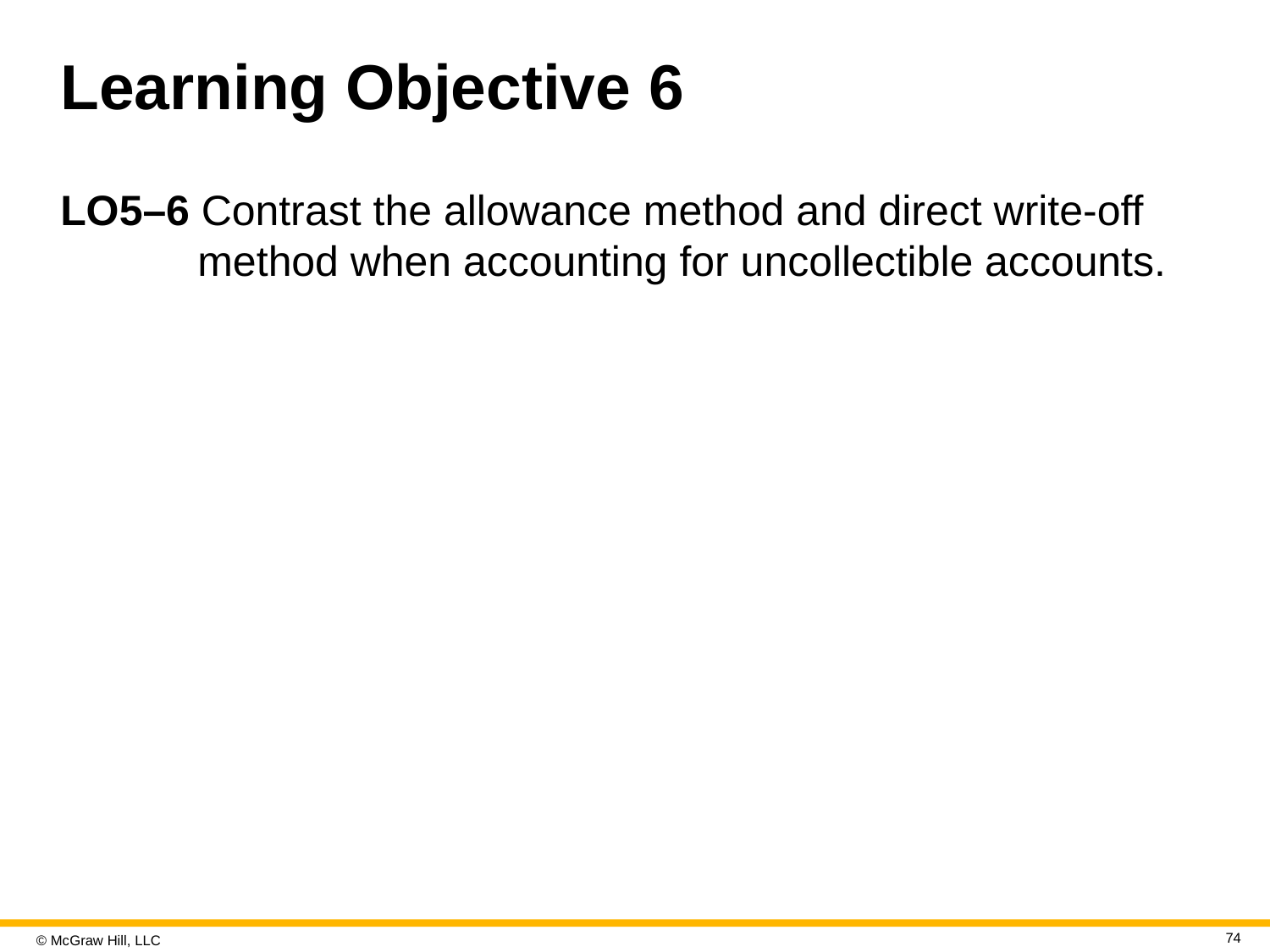

# Learning Objective 6
LO5–6 Contrast the allowance method and direct write-off method when accounting for uncollectible accounts.
74